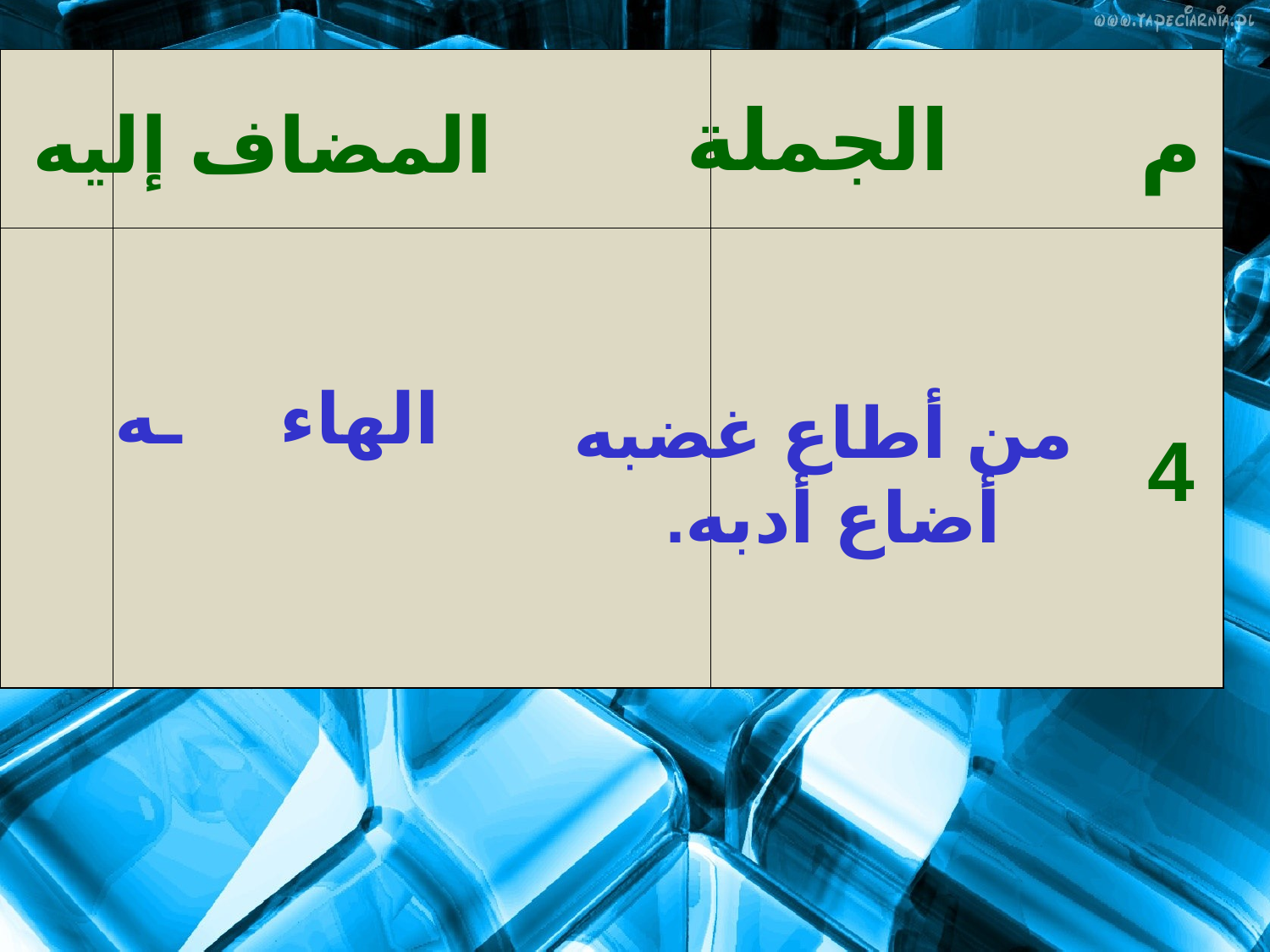

|  |  |  |
| --- | --- | --- |
|  |  |  |
الجملة
م
المضاف إليه
الهاء     ـه
من أطاع غضبه أضاع أدبه.
4